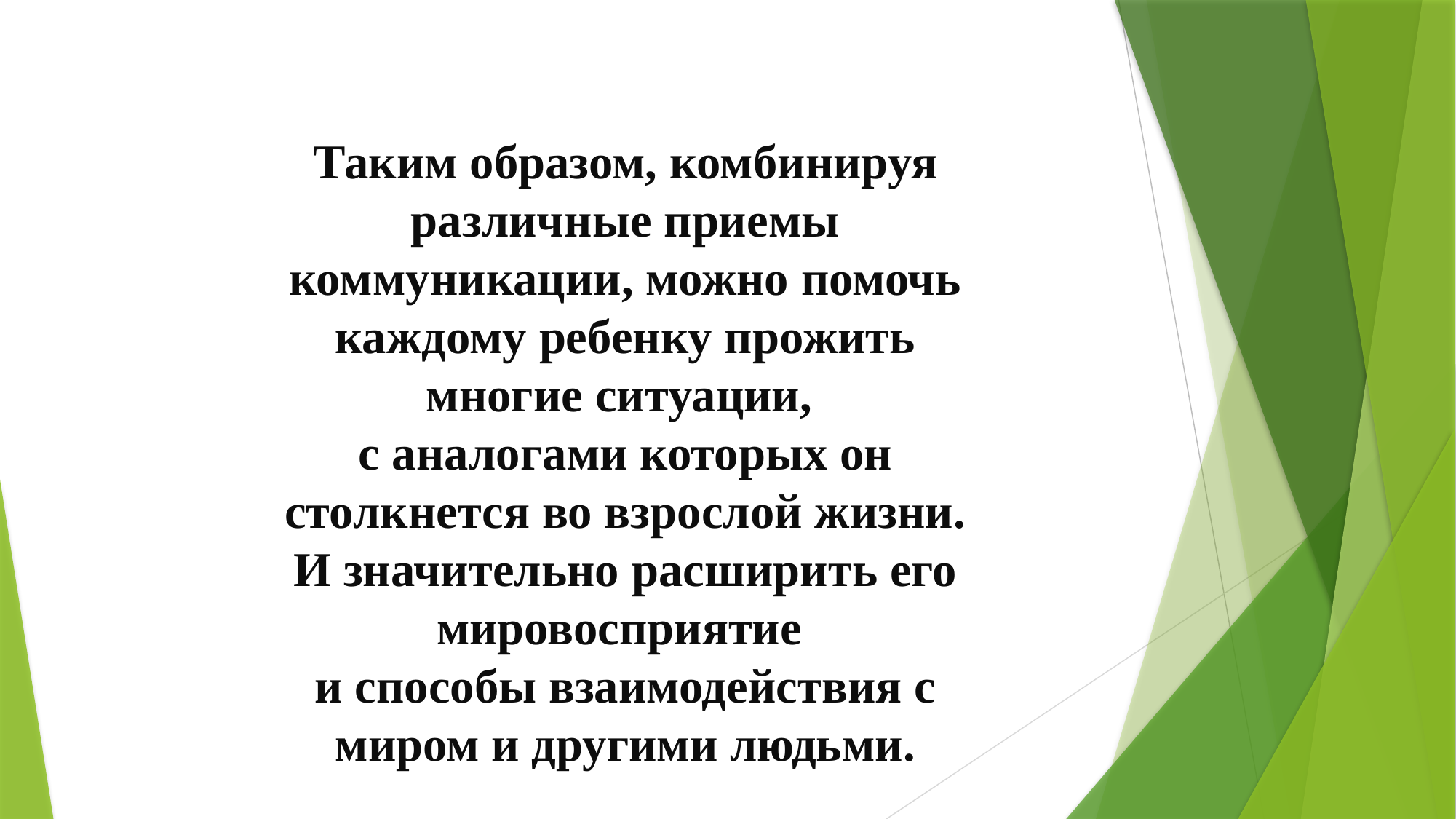

Таким образом, комбинируя различные приемы коммуникации, можно помочь каждому ребенку прожить многие ситуации,
с аналогами которых он столкнется во взрослой жизни. И значительно расширить его мировосприятие
и способы взаимодействия с миром и другими людьми.